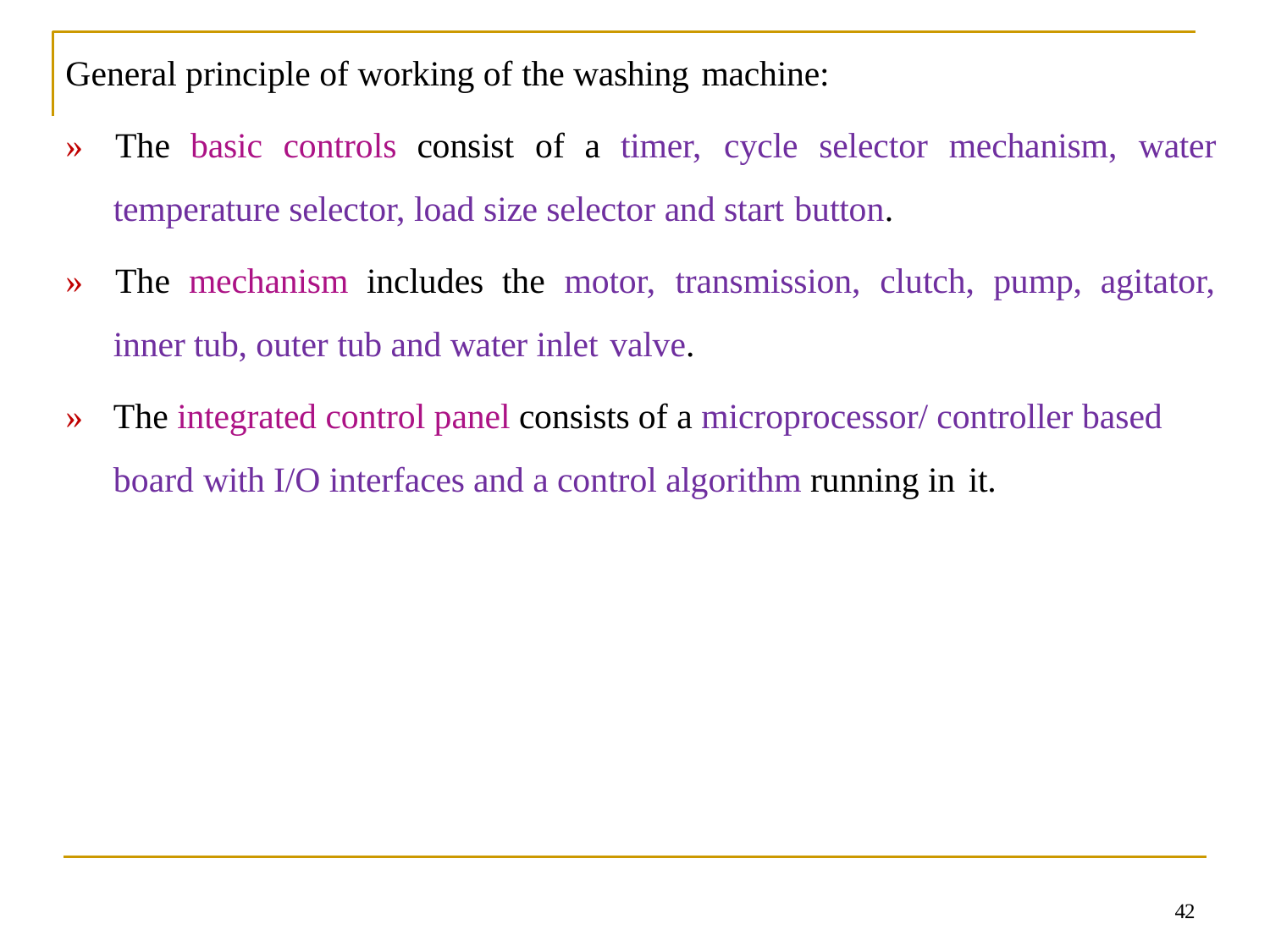

General principle of working of the washing machine:
»	The	basic	controls	consist	of	a	timer,	cycle	selector	mechanism,	water
temperature selector, load size selector and start button.
»	The	mechanism	includes	the	motor,	transmission,	clutch,	pump,	agitator,
inner tub, outer tub and water inlet valve.
»	The integrated control panel consists of a microprocessor/ controller based  board with I/O interfaces and a control algorithm running in it.
42